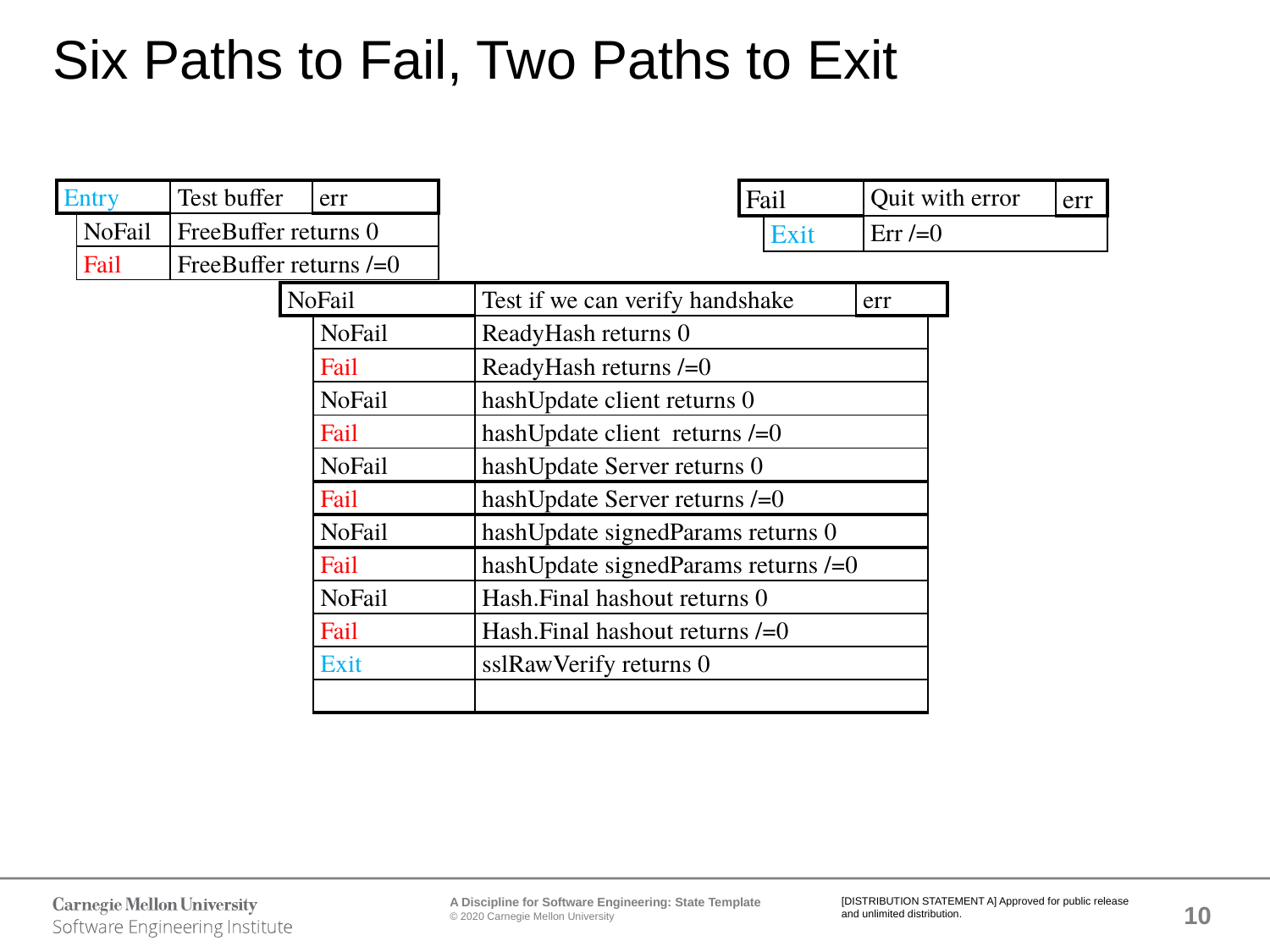

# Six Paths to Fail, Two Paths to Exit
| Entry |  | Test buffer | err |
| --- | --- | --- | --- |
|  | NoFail | FreeBuffer returns 0 |  |
|  | Fail | FreeBuffer returns /=0 |  |
| Fail |  | Quit with error | err |
| --- | --- | --- | --- |
|  | Exit | Err /=0 |  |

| NoFail |  | Test if we can verify handshake | err |  |
| --- | --- | --- | --- | --- |
|  | NoFail | ReadyHash returns 0 |  |  |
|  | Fail | ReadyHash returns /=0 |  |  |
|  | NoFail | hashUpdate client returns 0 |  |  |
|  | Fail | hashUpdate client returns /=0 |  |  |
|  | NoFail | hashUpdate Server returns 0 |  |  |
|  | Fail | hashUpdate Server returns /=0 |  |  |
|  | NoFail | hashUpdate signedParams returns 0 |  |  |
|  | Fail | hashUpdate signedParams returns /=0 |  |  |
|  | NoFail | Hash.Final hashout returns 0 |  |  |
|  | Fail | Hash.Final hashout returns /=0 |  |  |
|  | Exit | sslRawVerify returns 0 |  |  |
|  |  |  |  |  |